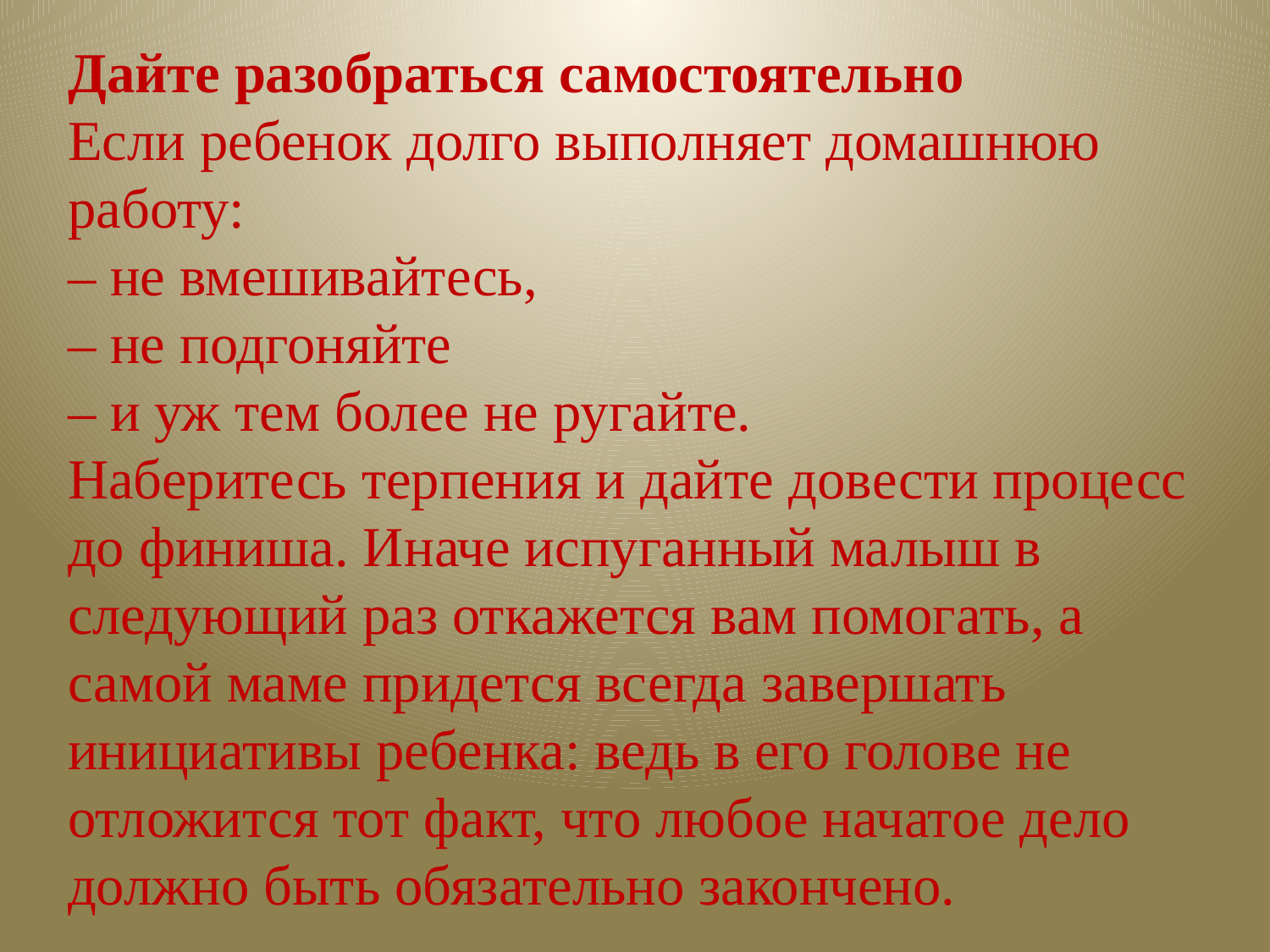

Дайте разобраться самостоятельно
Если ребенок долго выполняет домашнюю работу:
– не вмешивайтесь,
– не подгоняйте
– и уж тем более не ругайте.
Наберитесь терпения и дайте довести процесс до финиша. Иначе испуганный малыш в следующий раз откажется вам помогать, а самой маме придется всегда завершать инициативы ребенка: ведь в его голове не отложится тот факт, что любое начатое дело должно быть обязательно закончено.